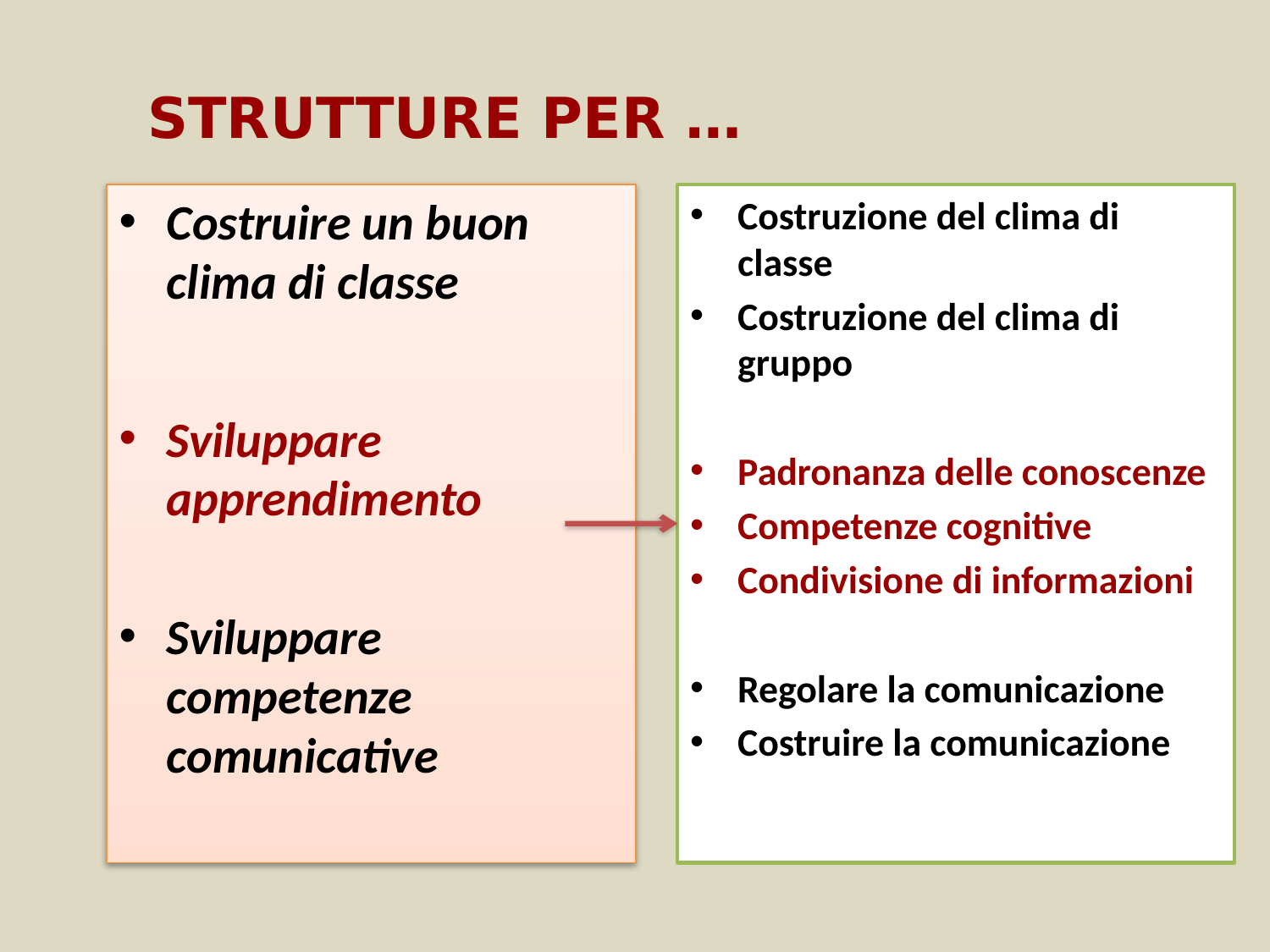

STRUTTURE PER …
Costruzione del clima di classe
Costruzione del clima di gruppo

Padronanza delle conoscenze
Competenze cognitive
Condivisione di informazioni

Regolare la comunicazione
Costruire la comunicazione

Costruire un buon clima di classe

Sviluppare apprendimento

Sviluppare competenze comunicative